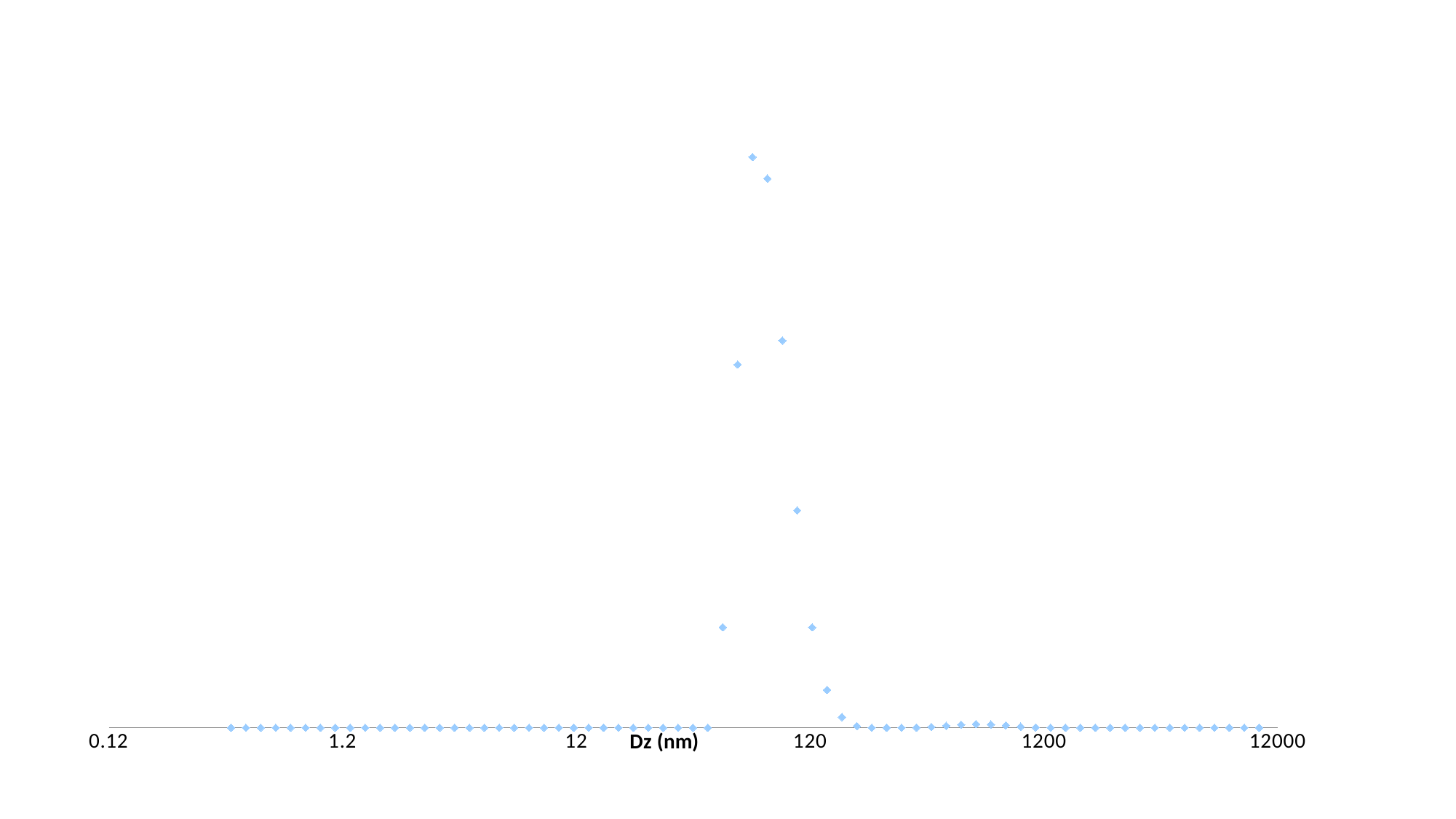

### Chart

| Category | Record 206: AJ143THF non filtré  3 |
|---|---|